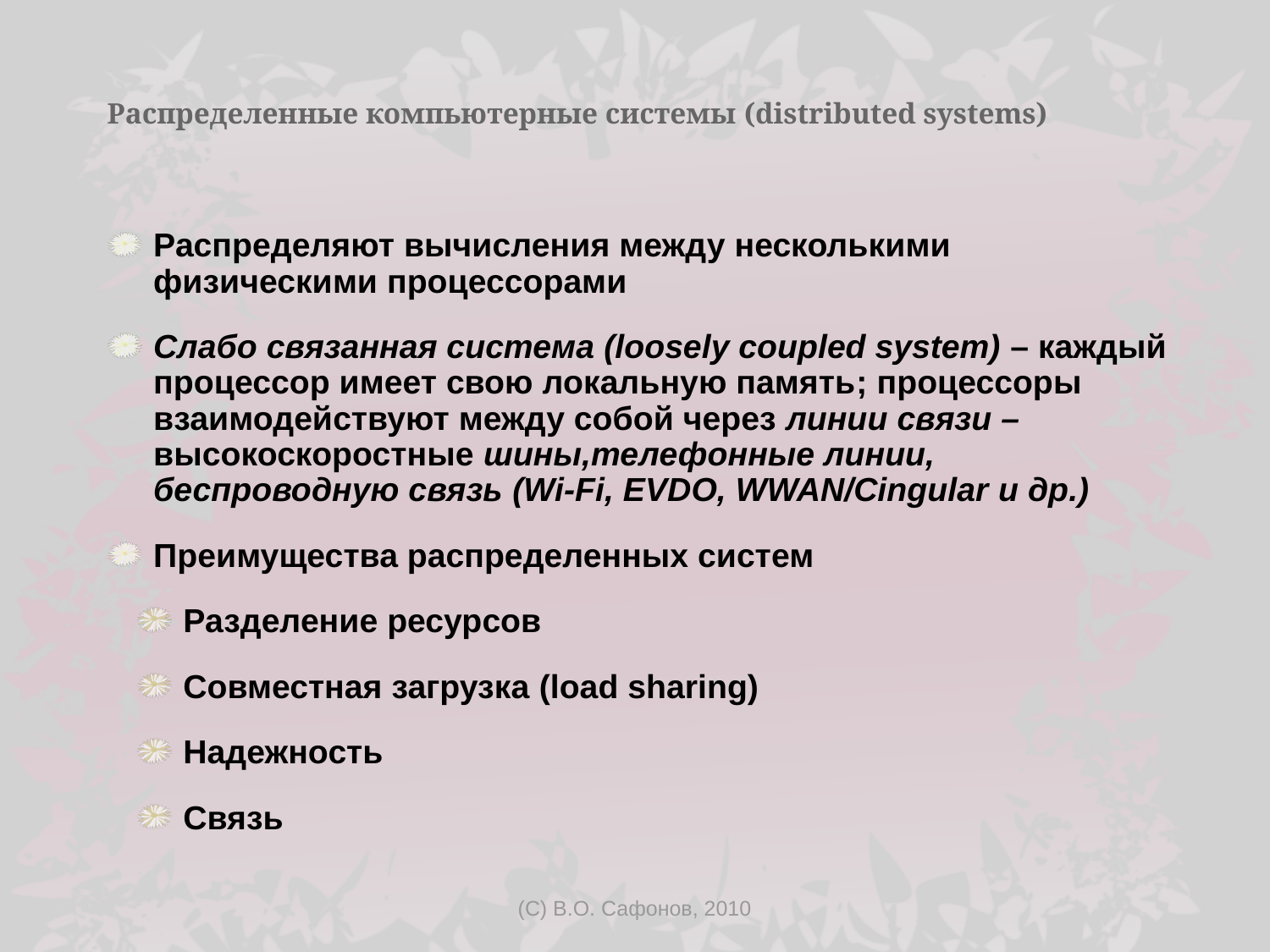

# Распределенные компьютерные системы (distributed systems)
Распределяют вычисления между несколькими физическими процессорами
Слабо связанная система (loosely coupled system) – каждый процессор имеет свою локальную память; процессоры взаимодействуют между собой через линии связи – высокоскоростные шины,телефонные линии, беспроводную связь (Wi-Fi, EVDO, WWAN/Cingular и др.)
Преимущества распределенных систем
Разделение ресурсов
Совместная загрузка (load sharing)
Надежность
Связь

(C) В.О. Сафонов, 2010